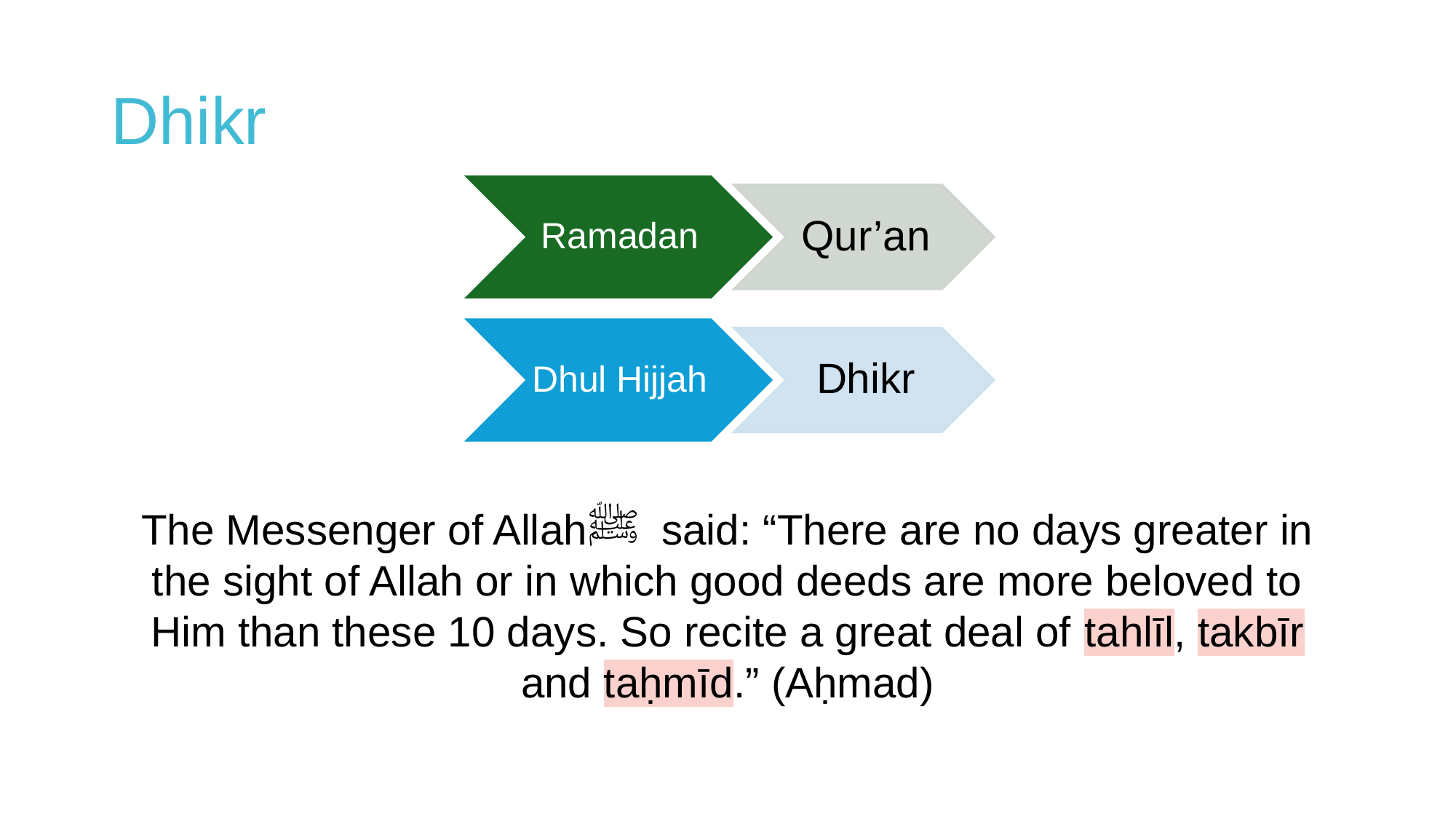

# Dhikr
Ramadan
Qur’an
Dhul Hijjah
Dhikr

The Messenger of Allahﷺ  said: “There are no days greater in the sight of Allah or in which good deeds are more beloved to Him than these 10 days. So recite a great deal of tahlīl, takbīr and taḥmīd.” (Aḥmad)